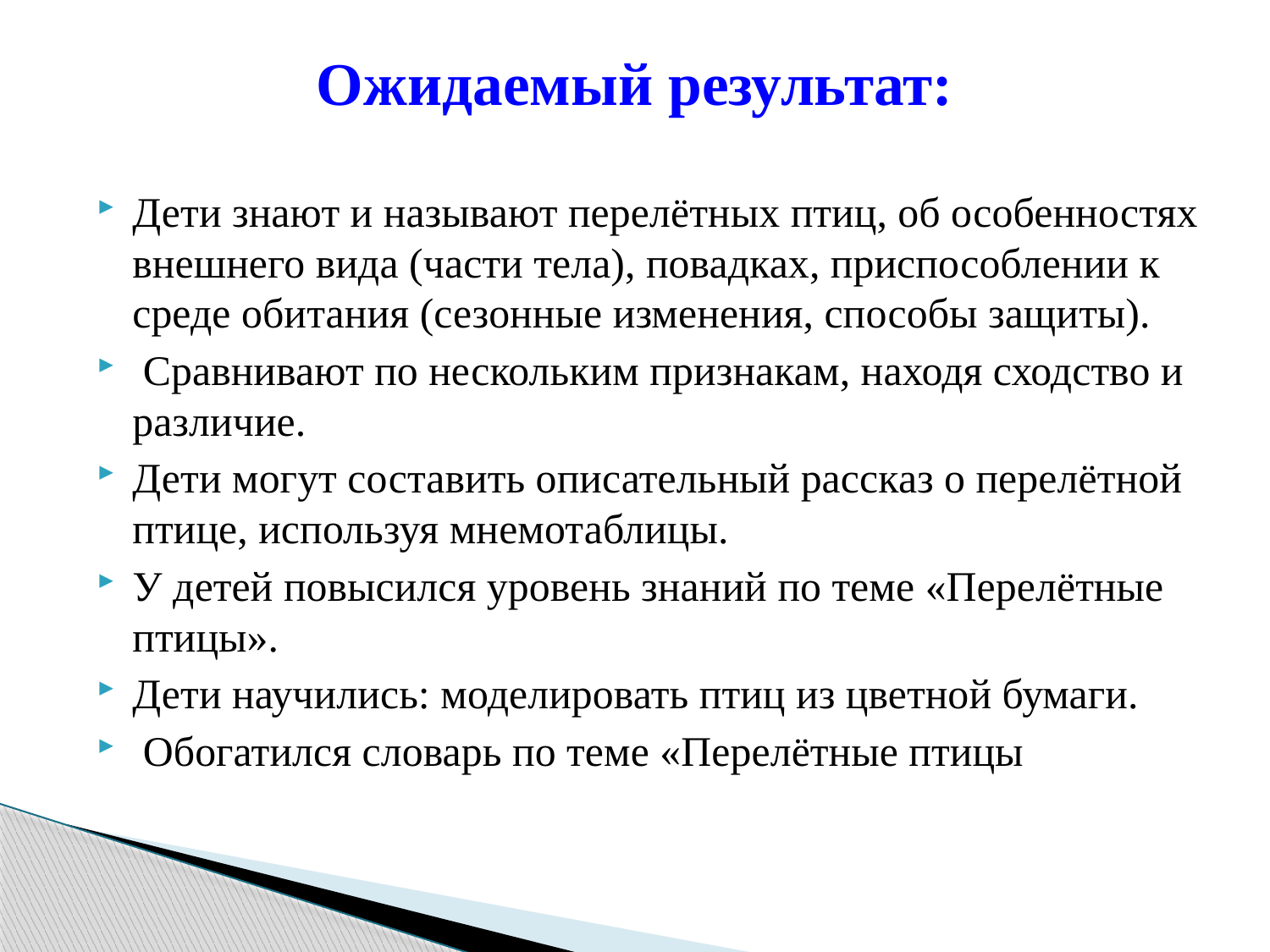

# Ожидаемый результат:
Дети знают и называют перелётных птиц, об особенностях внешнего вида (части тела), повадках, приспособлении к среде обитания (сезонные изменения, способы защиты).
 Сравнивают по нескольким признакам, находя сходство и различие.
Дети могут составить описательный рассказ о перелётной птице, используя мнемотаблицы.
У детей повысился уровень знаний по теме «Перелётные птицы».
Дети научились: моделировать птиц из цветной бумаги.
 Обогатился словарь по теме «Перелётные птицы